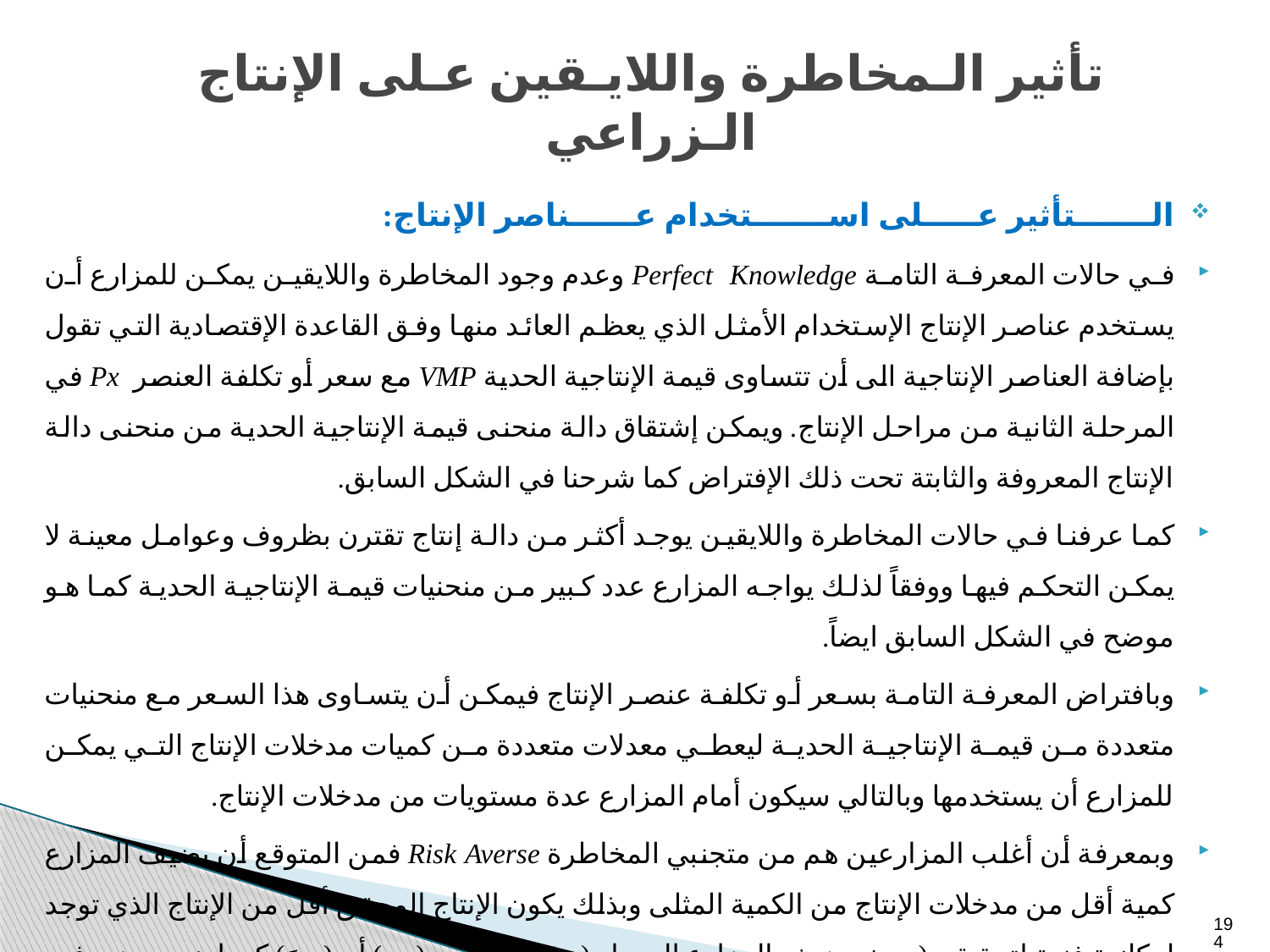

# تأثير الـمخاطرة واللايـقين عـلى الإنتاج الـزراعي
الـــــــتأثير عـــــلى اســـــــتخدام عــــــناصر الإنتاج:
في حالات المعرفة التامة Perfect Knowledge وعدم وجود المخاطرة واللايقين يمكن للمزارع أن يستخدم عناصر الإنتاج الإستخدام الأمثل الذي يعظم العائد منها وفق القاعدة الإقتصادية التي تقول بإضافة العناصر الإنتاجية الى أن تتساوى قيمة الإنتاجية الحدية VMP مع سعر أو تكلفة العنصر  Px في المرحلة الثانية من مراحل الإنتاج. ويمكن إشتقاق دالة منحنى قيمة الإنتاجية الحدية من منحنى دالة الإنتاج المعروفة والثابتة تحت ذلك الإفتراض كما شرحنا في الشكل السابق.
كما عرفنا في حالات المخاطرة واللايقين يوجد أكثر من دالة إنتاج تقترن بظروف وعوامل معينة لا يمكن التحكم فيها ووفقاً لذلك يواجه المزارع عدد كبير من منحنيات قيمة الإنتاجية الحدية كما هو موضح في الشكل السابق ايضاً.
وبافتراض المعرفة التامة بسعر أو تكلفة عنصر الإنتاج فيمكن أن يتساوى هذا السعر مع منحنيات متعددة من قيمة الإنتاجية الحدية ليعطي معدلات متعددة من كميات مدخلات الإنتاج التي يمكن للمزارع أن يستخدمها وبالتالي سيكون أمام المزارع عدة مستويات من مدخلات الإنتاج.
وبمعرفة أن أغلب المزارعين هم من متجنبي المخاطرة Risk Averse فمن المتوقع أن يضيف المزارع كمية أقل من مدخلات الإنتاج من الكمية المثلى وبذلك يكون الإنتاج المحقق أقل من الإنتاج الذي توجد إمكانية فنية لتحقيقه (حيث يضيف المزارع المعدل (سً)  بدلاً من (س) أو (سَ) كم ا هو موضح في الشكل التالي
194